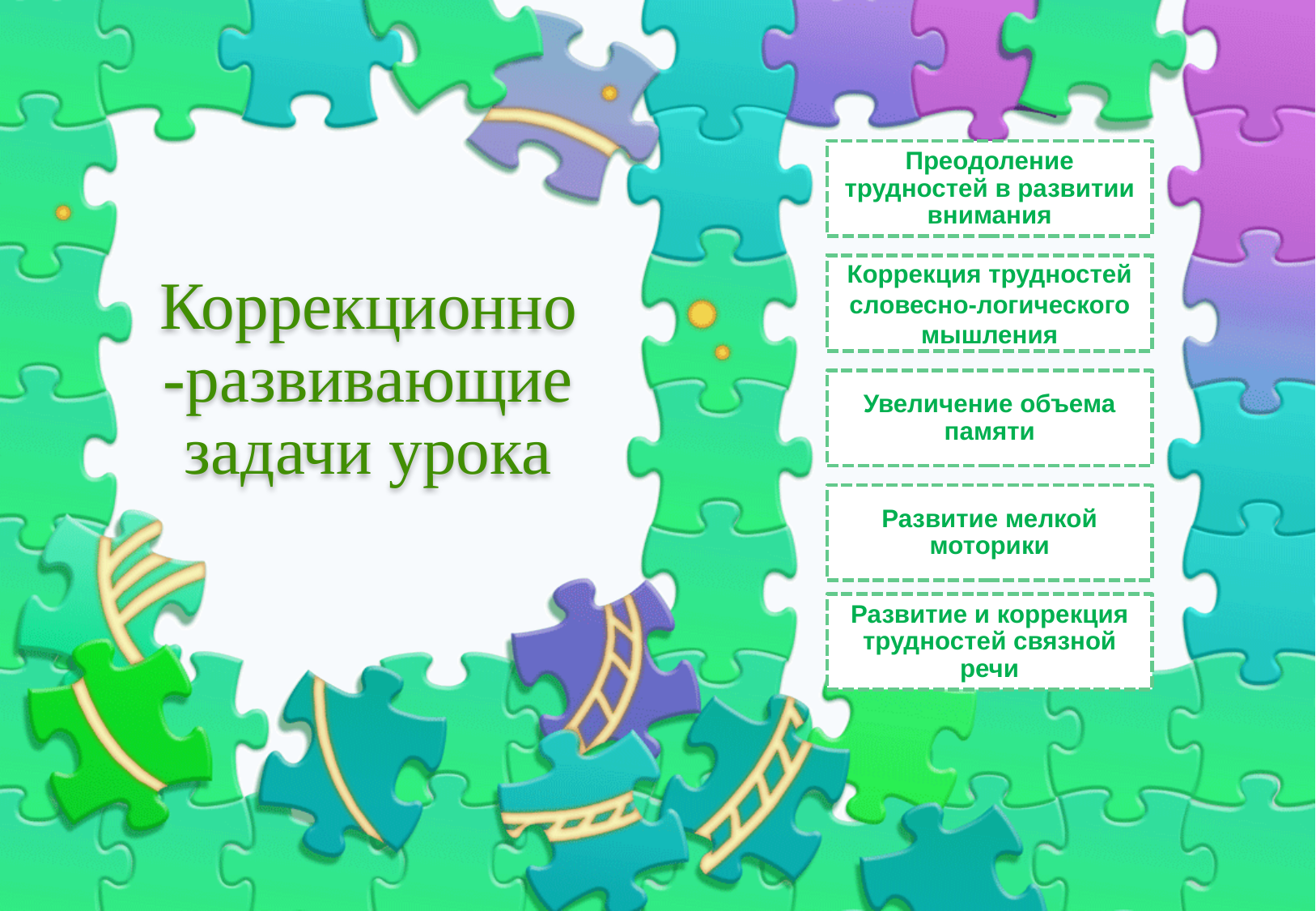

Преодоление трудностей в развитии внимания
# Коррекционно-развивающие задачи урока
Коррекция трудностей словесно-логического мышления
Увеличение объема памяти
Развитие мелкой моторики
Развитие и коррекция трудностей связной речи